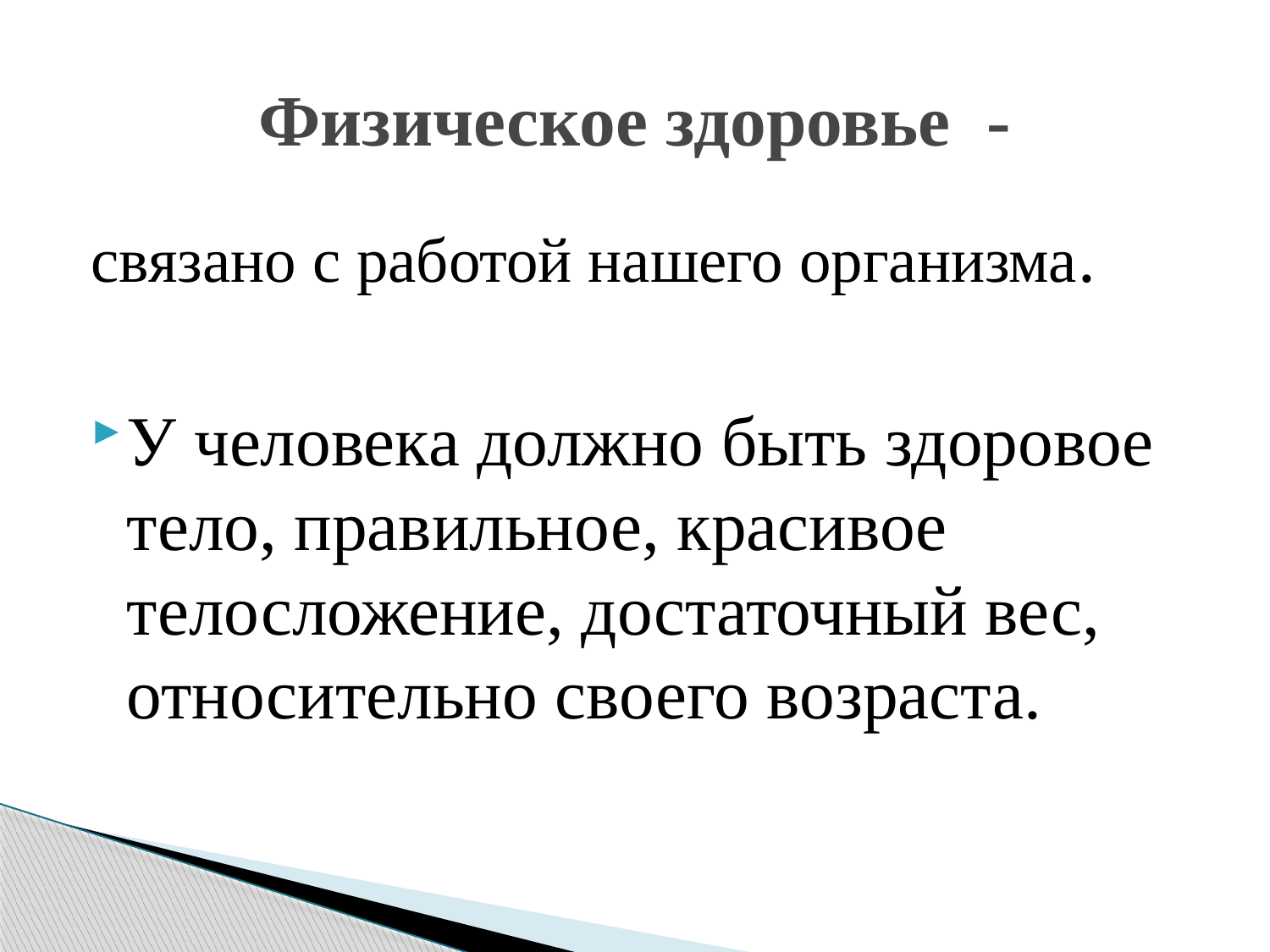

# Физическое здоровье  -
связано с работой нашего организма.

У человека должно быть здоровое тело, правильное, красивое телосложение, достаточный вес, относительно своего возраста.